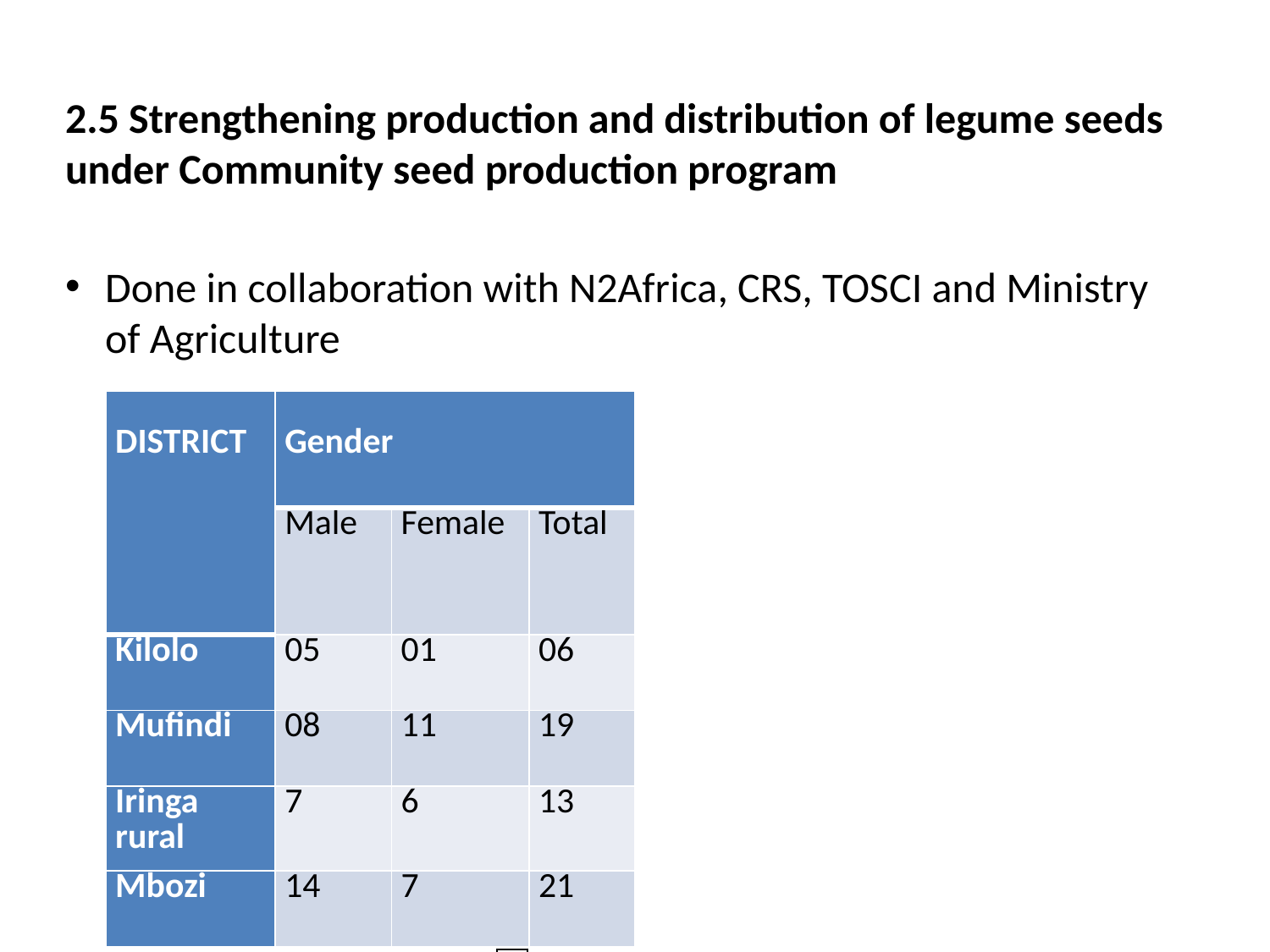

2.5 Strengthening production and distribution of legume seeds
under Community seed production program

Done in collaboration with N2Africa, CRS, TOSCI and Ministry of Agriculture

| DISTRICT | Gender |  |  |
| --- | --- | --- | --- |
|  | Male | Female | Total |
| Kilolo | 05 | 01 | 06 |
| Mufindi | 08 | 11 | 19 |
| Iringa rural | 7 | 6 | 13 |
| Mbozi | 14 | 7 | 21 |
|  |
| --- |